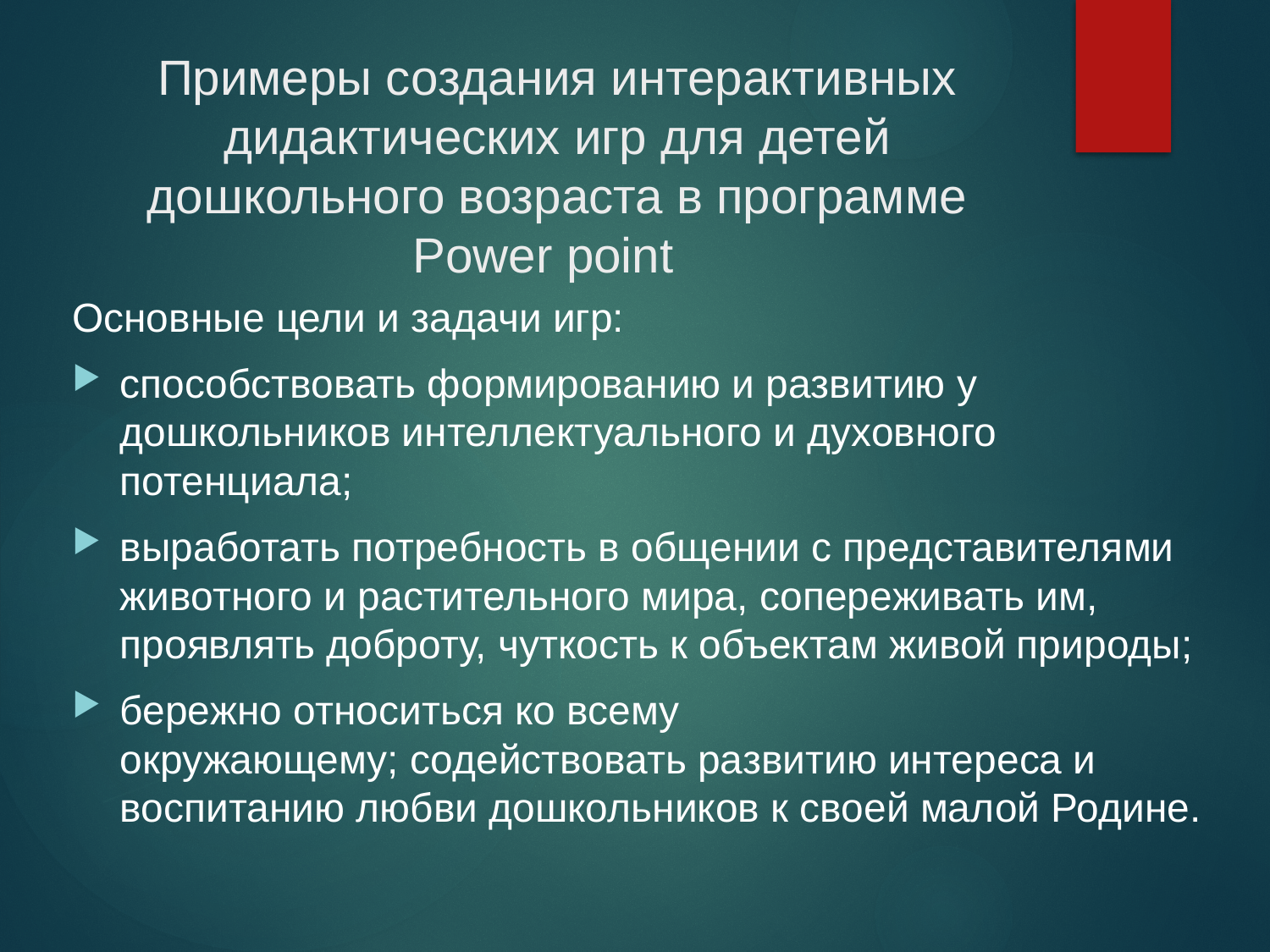

# Примеры создания интерактивных дидактических игр для детей дошкольного возраста в программе Power point
Основные цели и задачи игр:
способствовать формированию и развитию у дошкольников интеллектуального и духовного потенциала;
выработать потребность в общении с представителями животного и растительного мира, сопереживать им, проявлять доброту, чуткость к объектам живой природы;
бережно относиться ко всему окружающему; содействовать развитию интереса и воспитанию любви дошкольников к своей малой Родине.